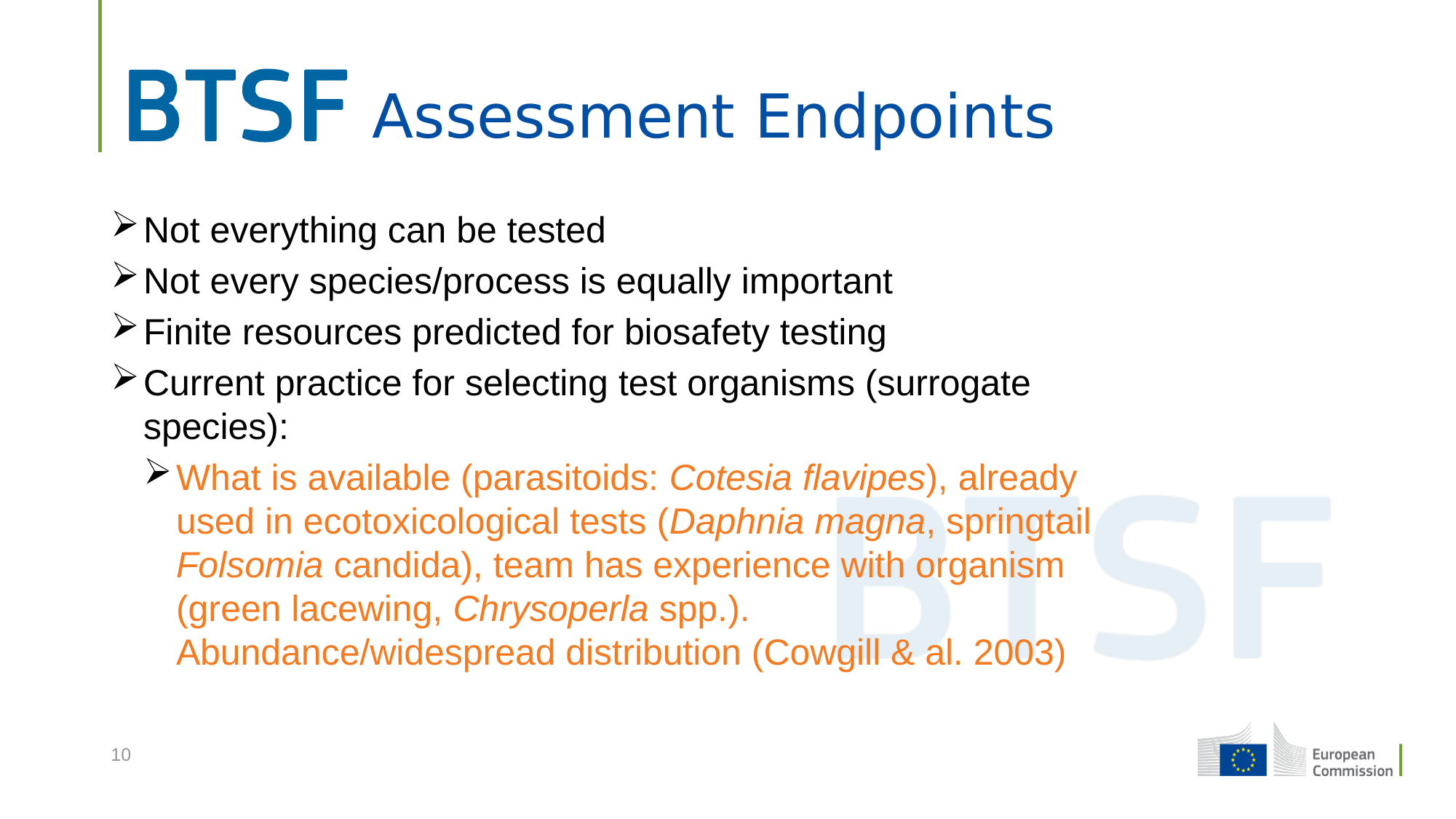

# Assessment Endpoints
Not everything can be tested
Not every species/process is equally important
Finite resources predicted for biosafety testing
Current practice for selecting test organisms (surrogate species):
What is available (parasitoids: Cotesia flavipes), already used in ecotoxicological tests (Daphnia magna, springtail Folsomia candida), team has experience with organism (green lacewing, Chrysoperla spp.). Abundance/widespread distribution (Cowgill & al. 2003)

10